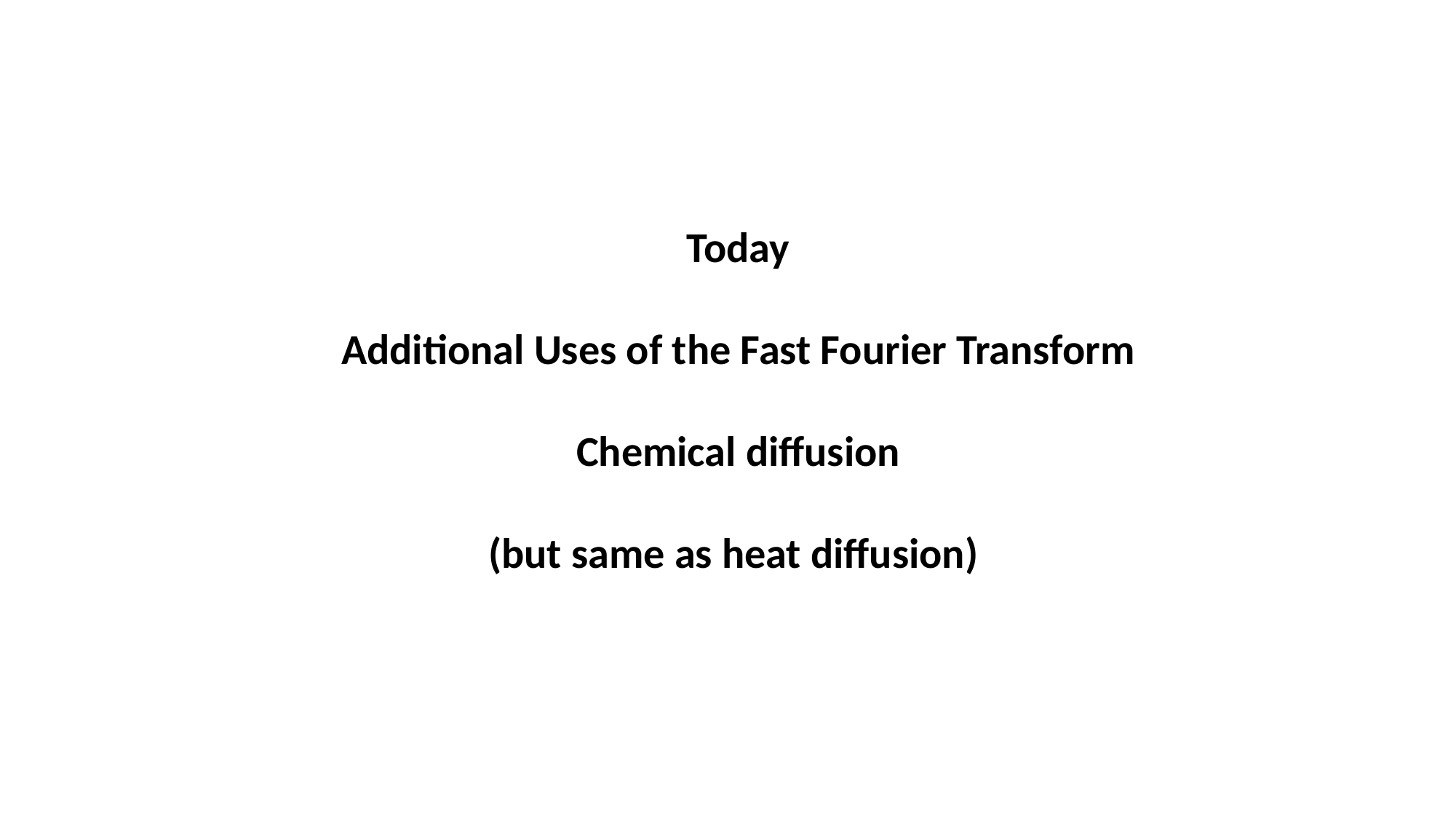

Today

Additional Uses of the Fast Fourier Transform

Chemical diffusion

(but same as heat diffusion)